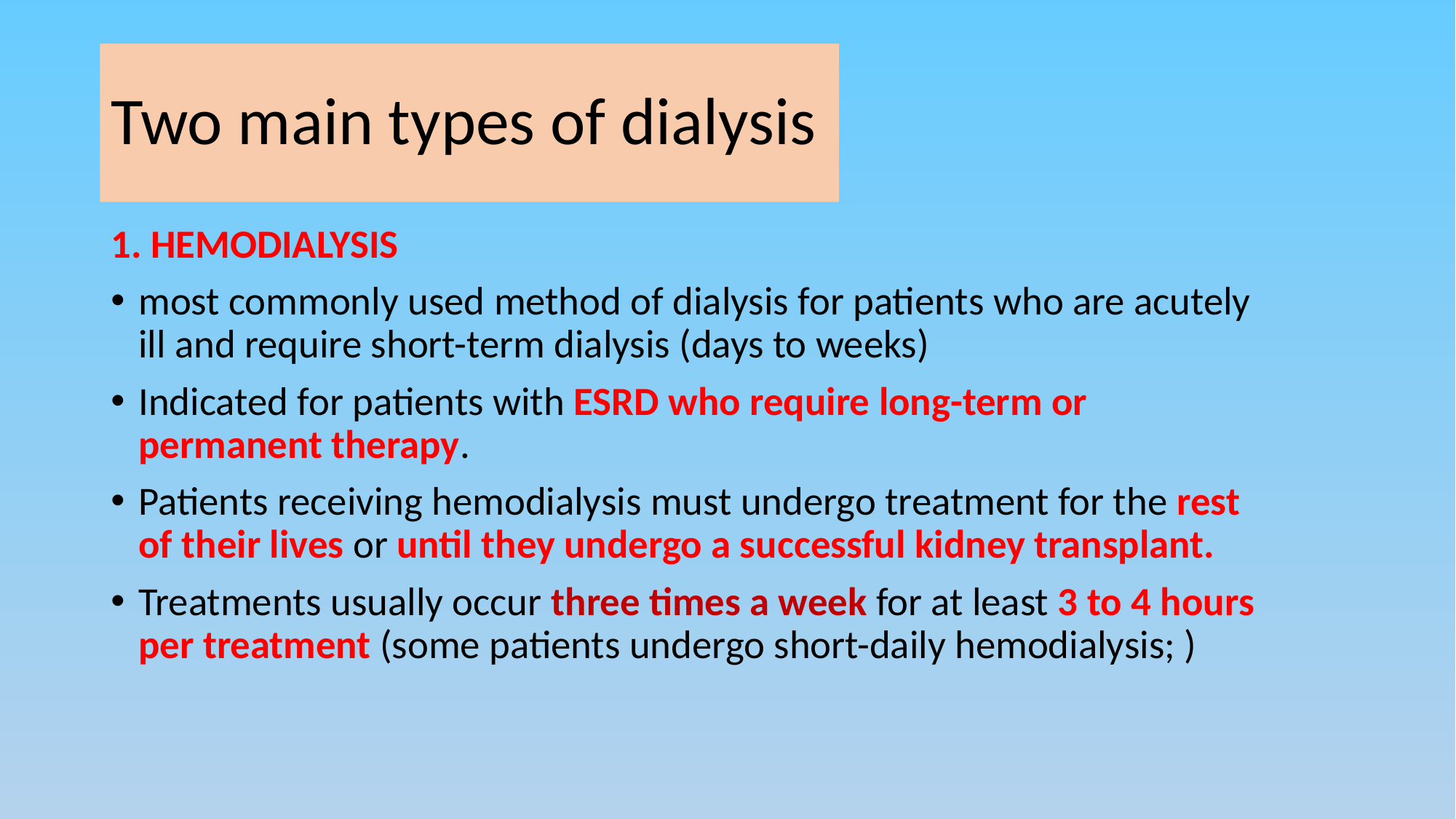

# Two main types of dialysis
1. HEMODIALYSIS
most commonly used method of dialysis for patients who are acutely ill and require short-term dialysis (days to weeks)
Indicated for patients with ESRD who require long-term or permanent therapy.
Patients receiving hemodialysis must undergo treatment for the rest of their lives or until they undergo a successful kidney transplant.
Treatments usually occur three times a week for at least 3 to 4 hours per treatment (some patients undergo short-daily hemodialysis; )